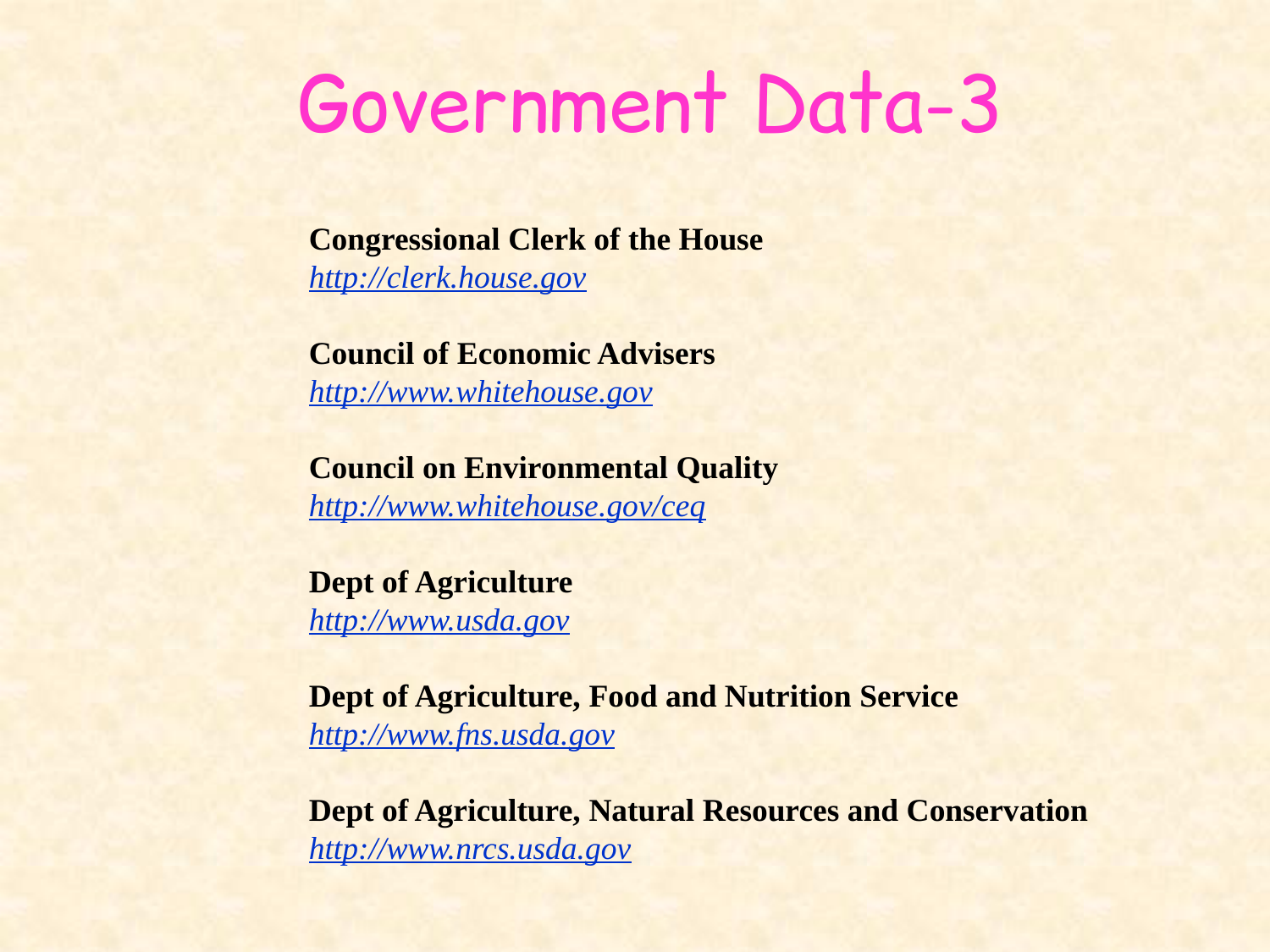

# Government Data-3
Congressional Clerk of the House
http://clerk.house.gov

Council of Economic Advisers
http://www.whitehouse.gov

Council on Environmental Quality
http://www.whitehouse.gov/ceq

Dept of Agriculture
http://www.usda.gov

Dept of Agriculture, Food and Nutrition Service
http://www.fns.usda.gov

Dept of Agriculture, Natural Resources and Conservation
http://www.nrcs.usda.gov